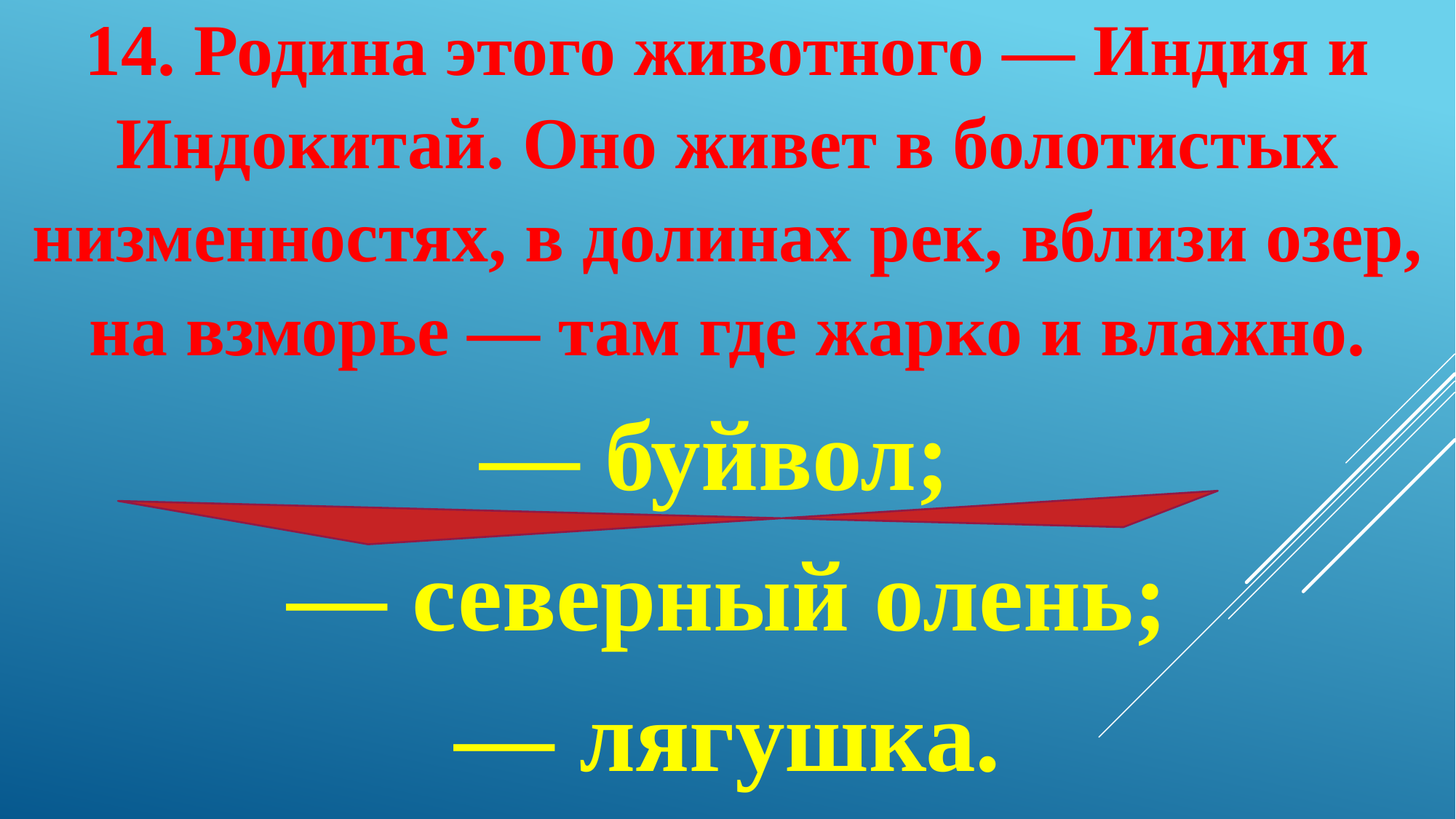

14. Родина этого животного — Индия и Индокитай. Оно живет в болотистых низменностях, в долинах рек, вблизи озер, на взморье — там где жарко и влажно.
— буйвол;
— северный олень;
— лягушка.